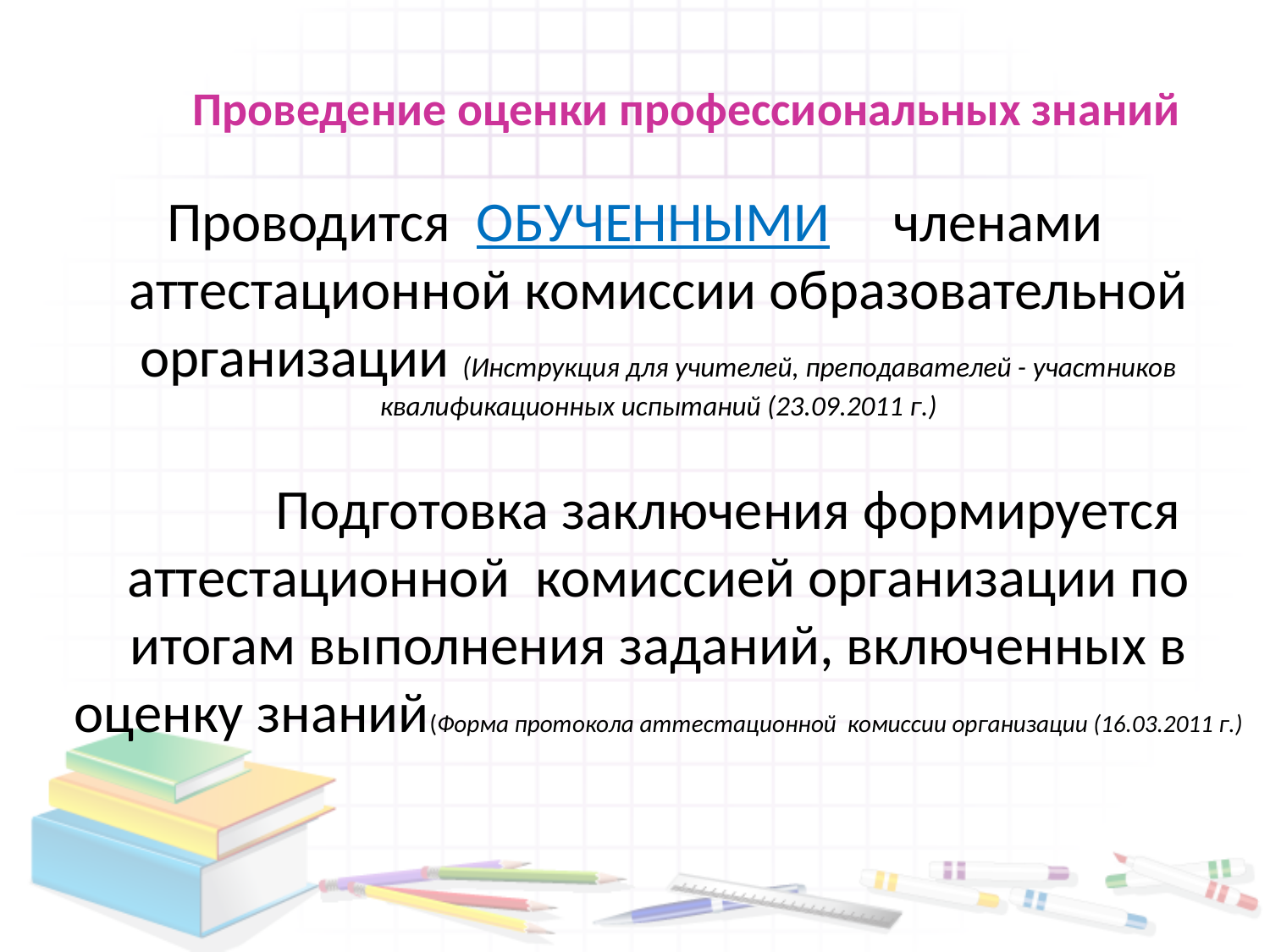

# Проведение оценки профессиональных знаний
Проводится  ОБУЧЕННЫМИ     членами аттестационной комиссии образовательной организации (Инструкция для учителей, преподавателей - участников квалификационных испытаний (23.09.2011 г.)

		 Подготовка заключения формируется аттестационной  комиссией организации по итогам выполнения заданий, включенных в оценку знаний(Форма протокола аттестационной  комиссии организации (16.03.2011 г.)